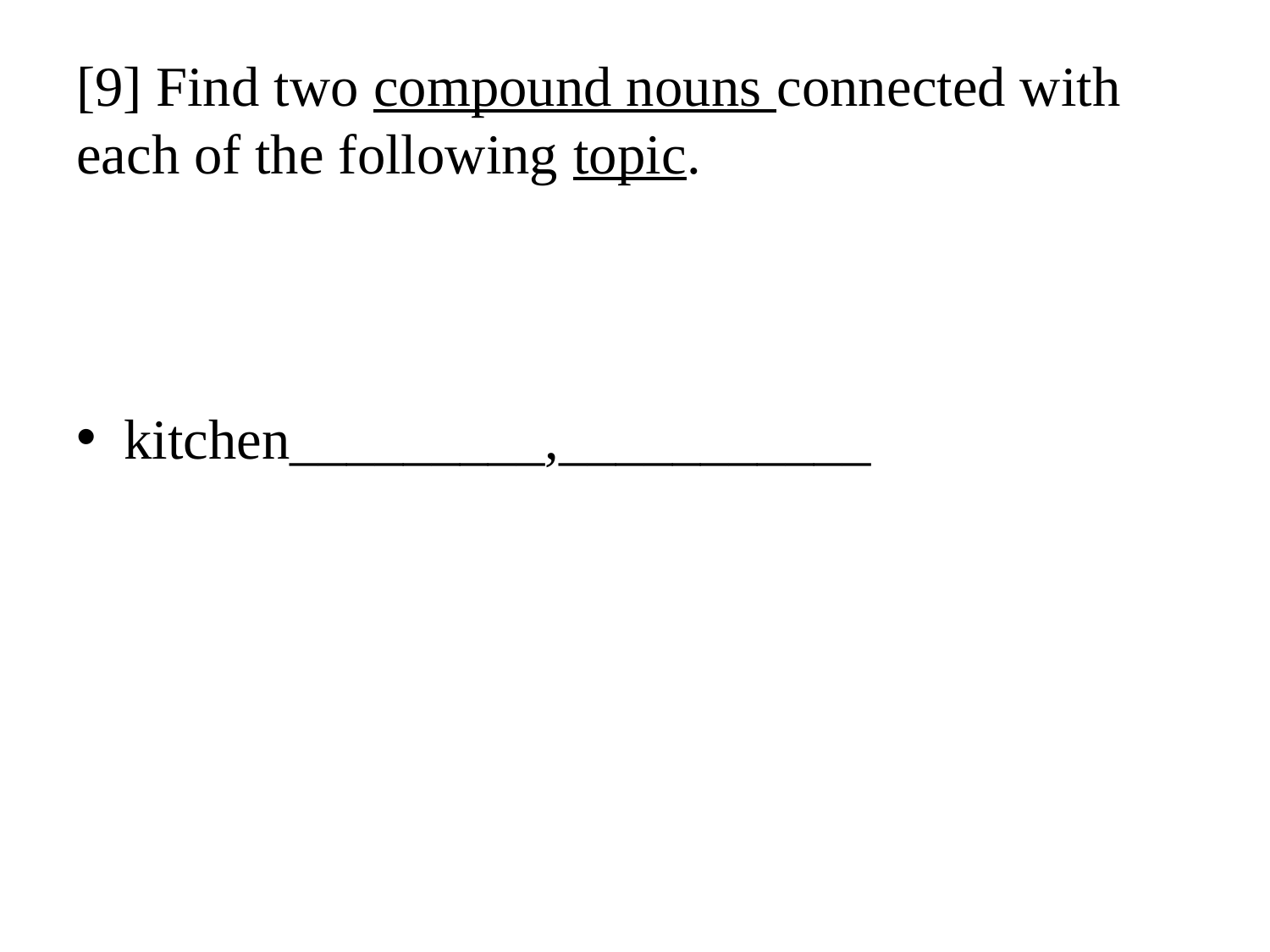

# [9] Find two compound nouns connected with each of the following topic.
kitchen_________,___________